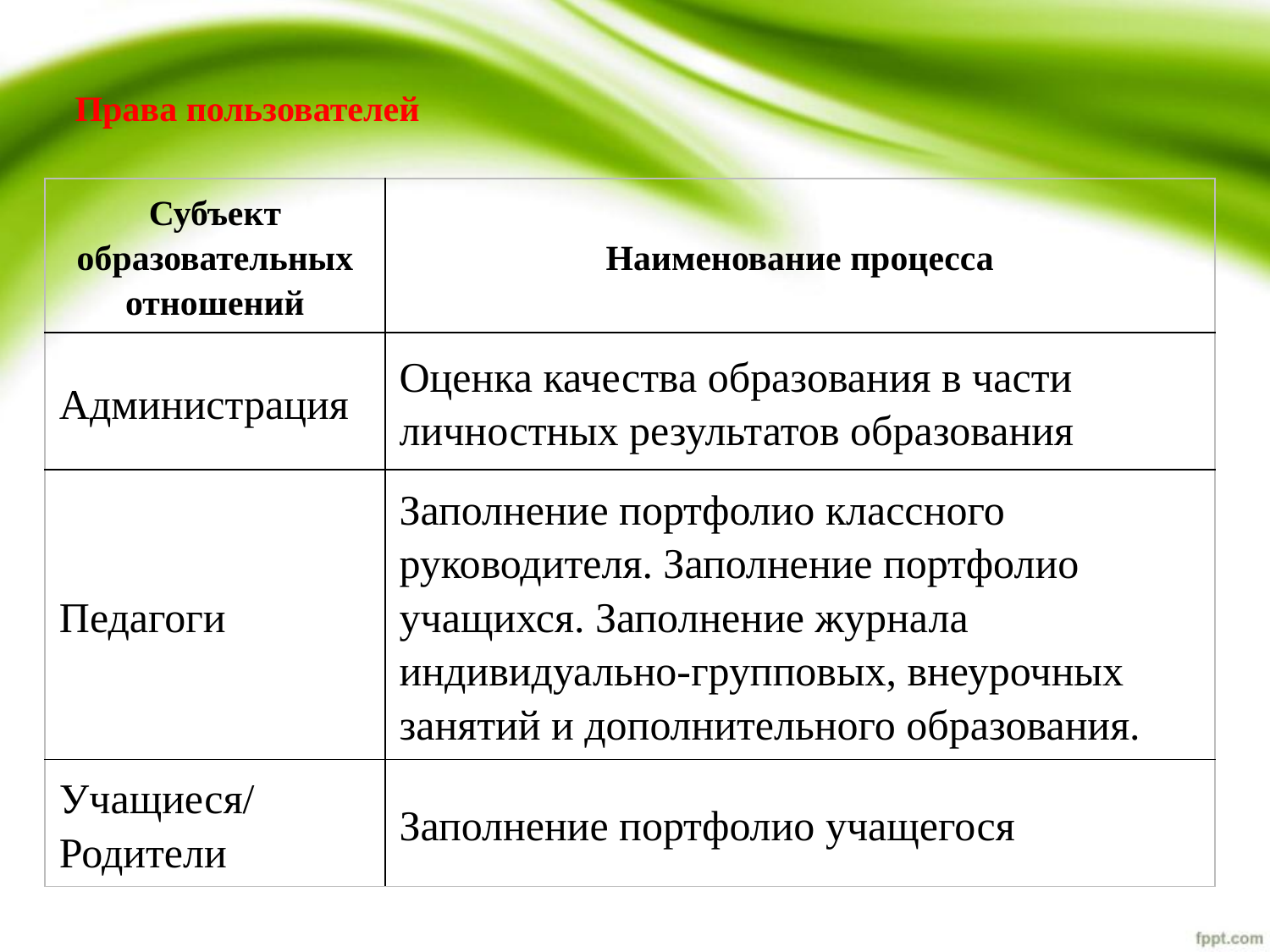

# Права пользователей
| Субъект образовательных отношений | Наименование процесса |
| --- | --- |
| Администрация | Оценка качества образования в части личностных результатов образования |
| Педагоги | Заполнение портфолио классного руководителя. Заполнение портфолио учащихся. Заполнение журнала индивидуально-групповых, внеурочных занятий и дополнительного образования. |
| Учащиеся/ Родители | Заполнение портфолио учащегося |